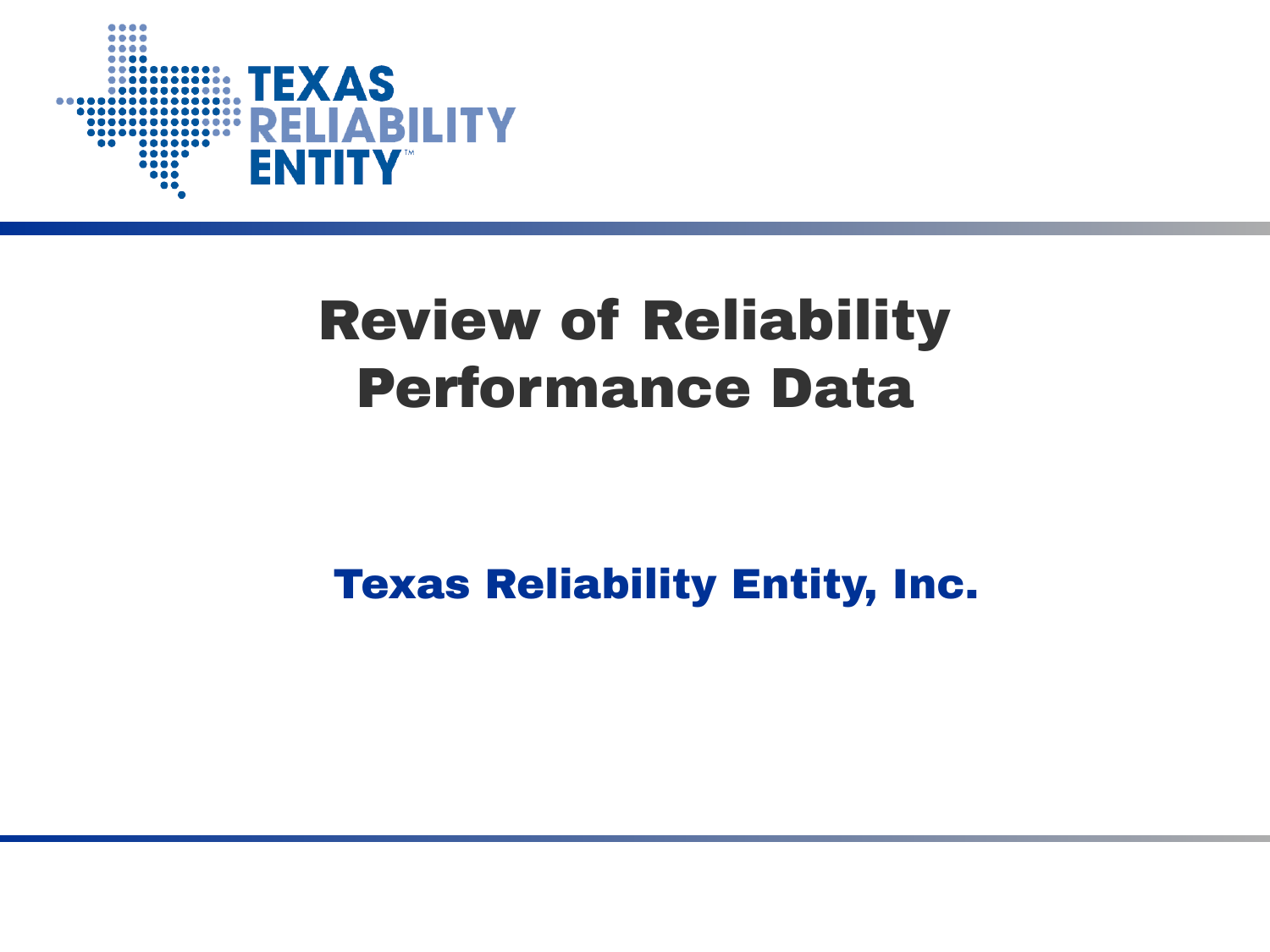

# Review of Reliability Performance Data
Texas Reliability Entity, Inc.